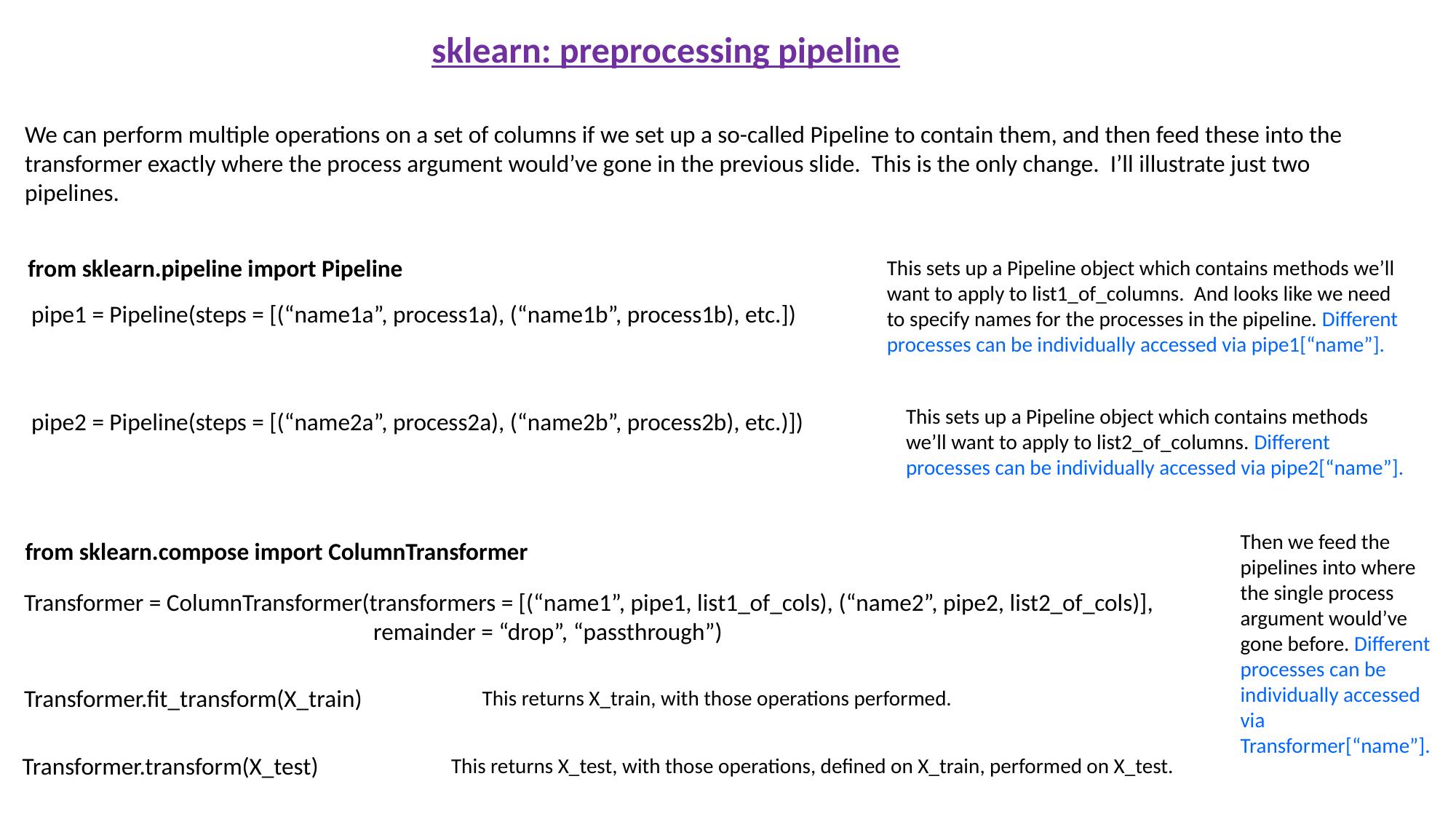

sklearn: preprocessing pipeline
We can perform multiple operations on a set of columns if we set up a so-called Pipeline to contain them, and then feed these into the transformer exactly where the process argument would’ve gone in the previous slide.  This is the only change.  I’ll illustrate just two pipelines.
from sklearn.pipeline import Pipeline
This sets up a Pipeline object which contains methods we’ll want to apply to list1_of_columns.  And looks like we need to specify names for the processes in the pipeline. Different processes can be individually accessed via pipe1[“name”].
pipe1 = Pipeline(steps = [(“name1a”, process1a), (“name1b”, process1b), etc.])
This sets up a Pipeline object which contains methods we’ll want to apply to list2_of_columns. Different processes can be individually accessed via pipe2[“name”].
pipe2 = Pipeline(steps = [(“name2a”, process2a), (“name2b”, process2b), etc.)])
Then we feed the pipelines into where the single process argument would’ve gone before. Different processes can be individually accessed via Transformer[“name”].
from sklearn.compose import ColumnTransformer
Transformer = ColumnTransformer(transformers = [(“name1”, pipe1, list1_of_cols), (“name2”, pipe2, list2_of_cols)],
			    remainder = “drop”, “passthrough”)
Transformer.fit_transform(X_train)
This returns X_train, with those operations performed.
Transformer.transform(X_test)
This returns X_test, with those operations, defined on X_train, performed on X_test.